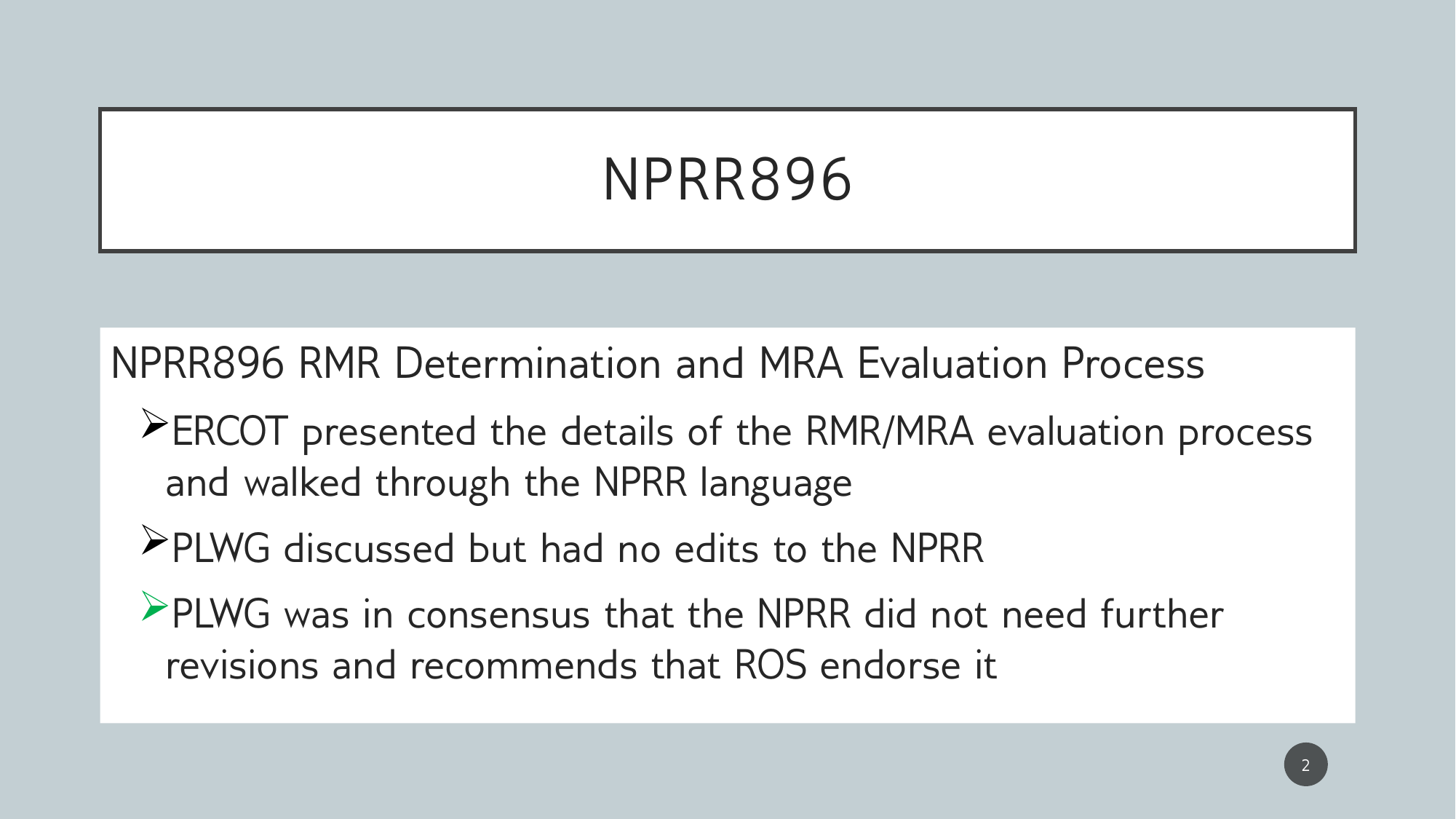

# NPRR896
NPRR896 RMR Determination and MRA Evaluation Process
ERCOT presented the details of the RMR/MRA evaluation process and walked through the NPRR language
PLWG discussed but had no edits to the NPRR
PLWG was in consensus that the NPRR did not need further revisions and recommends that ROS endorse it

2